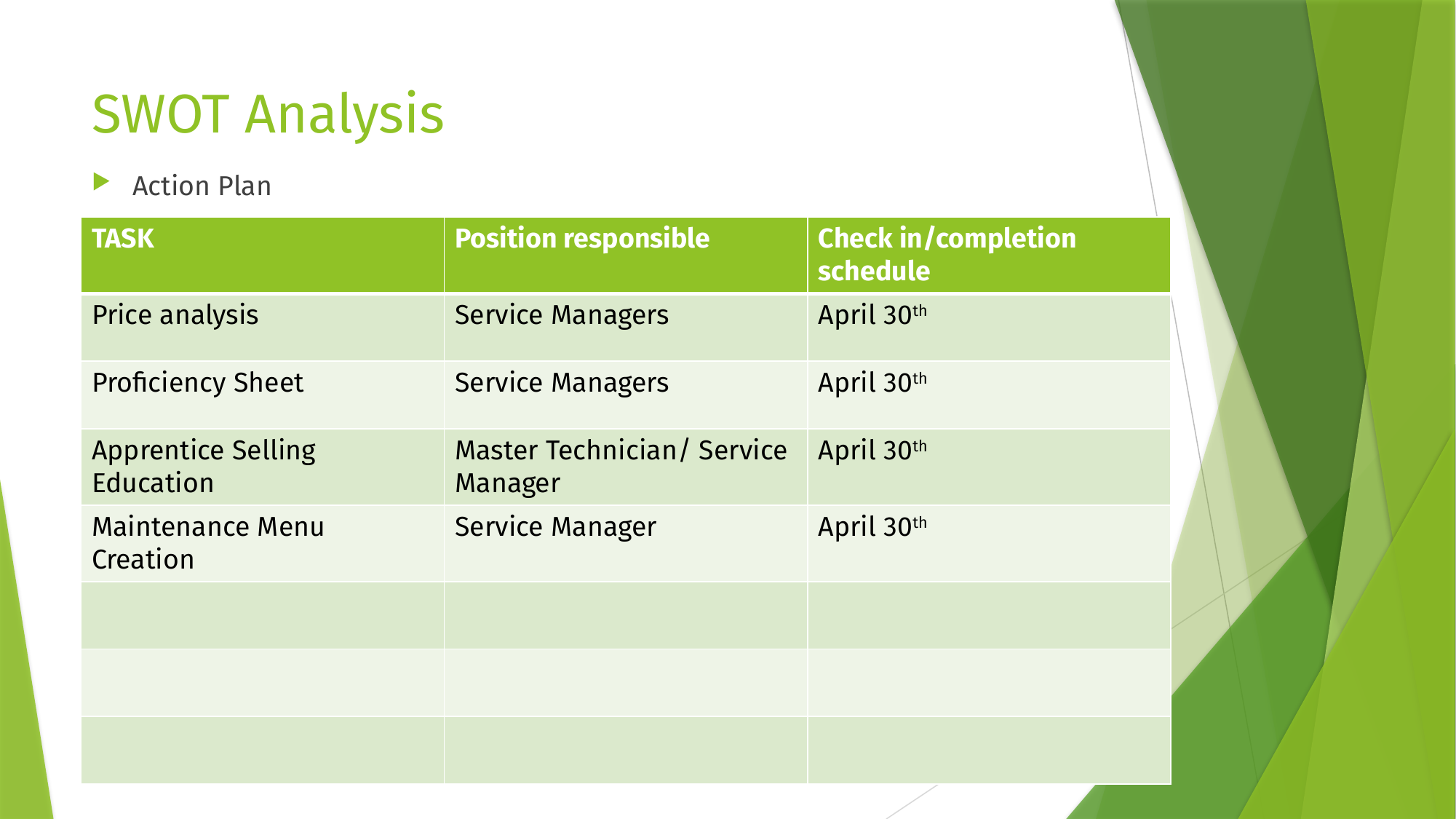

# SWOT Analysis
Action Plan

| TASK | Position responsible | Check in/completion schedule |
| --- | --- | --- |
| Price analysis | Service Managers | April 30th |
| Proficiency Sheet | Service Managers | April 30th |
| Apprentice Selling Education | Master Technician/ Service Manager | April 30th |
| Maintenance Menu Creation | Service Manager | April 30th |
|  |  |  |
|  |  |  |
|  |  |  |